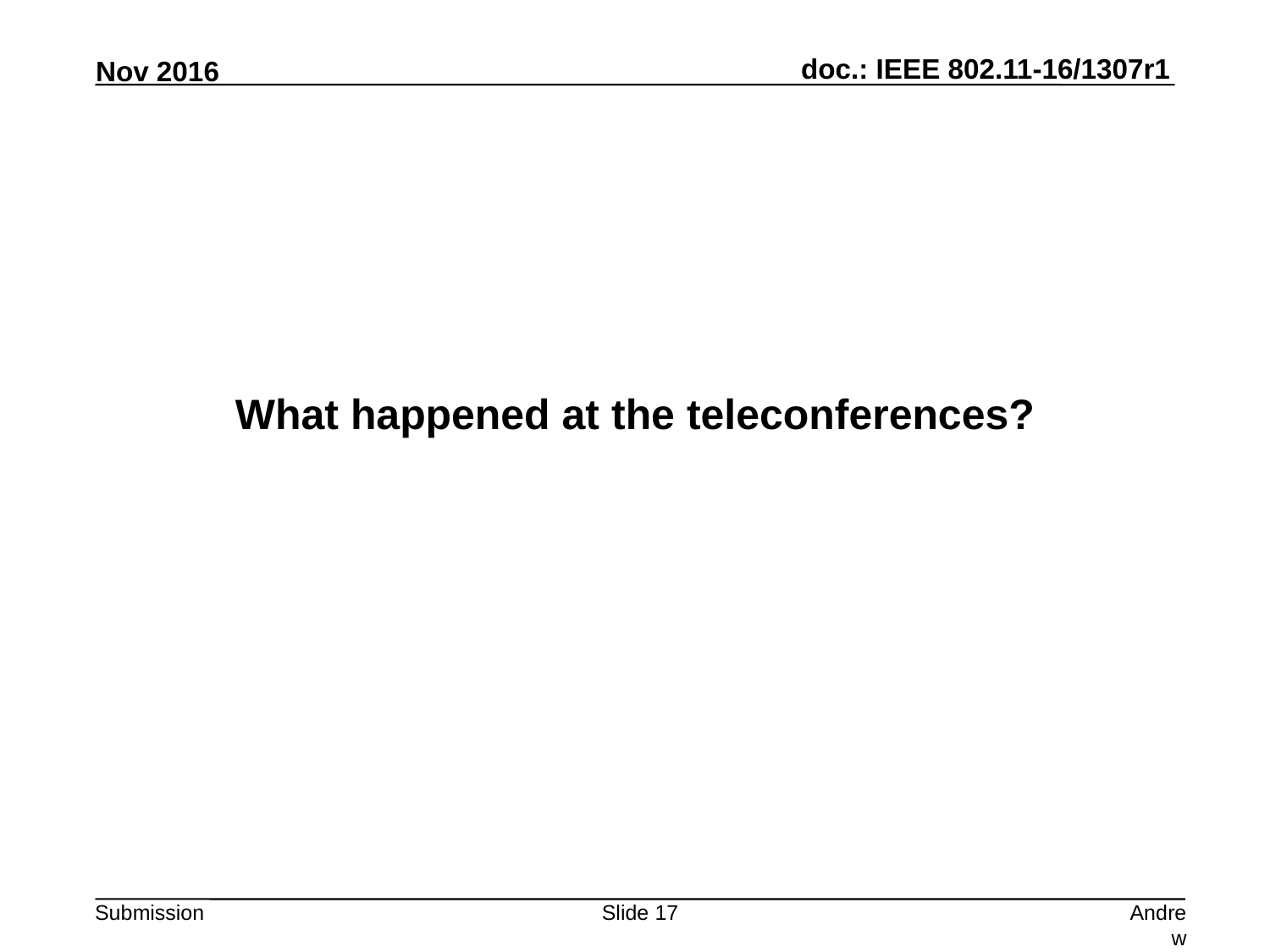

What happened at the teleconferences?
Slide 17
Andrew Myles, Cisco